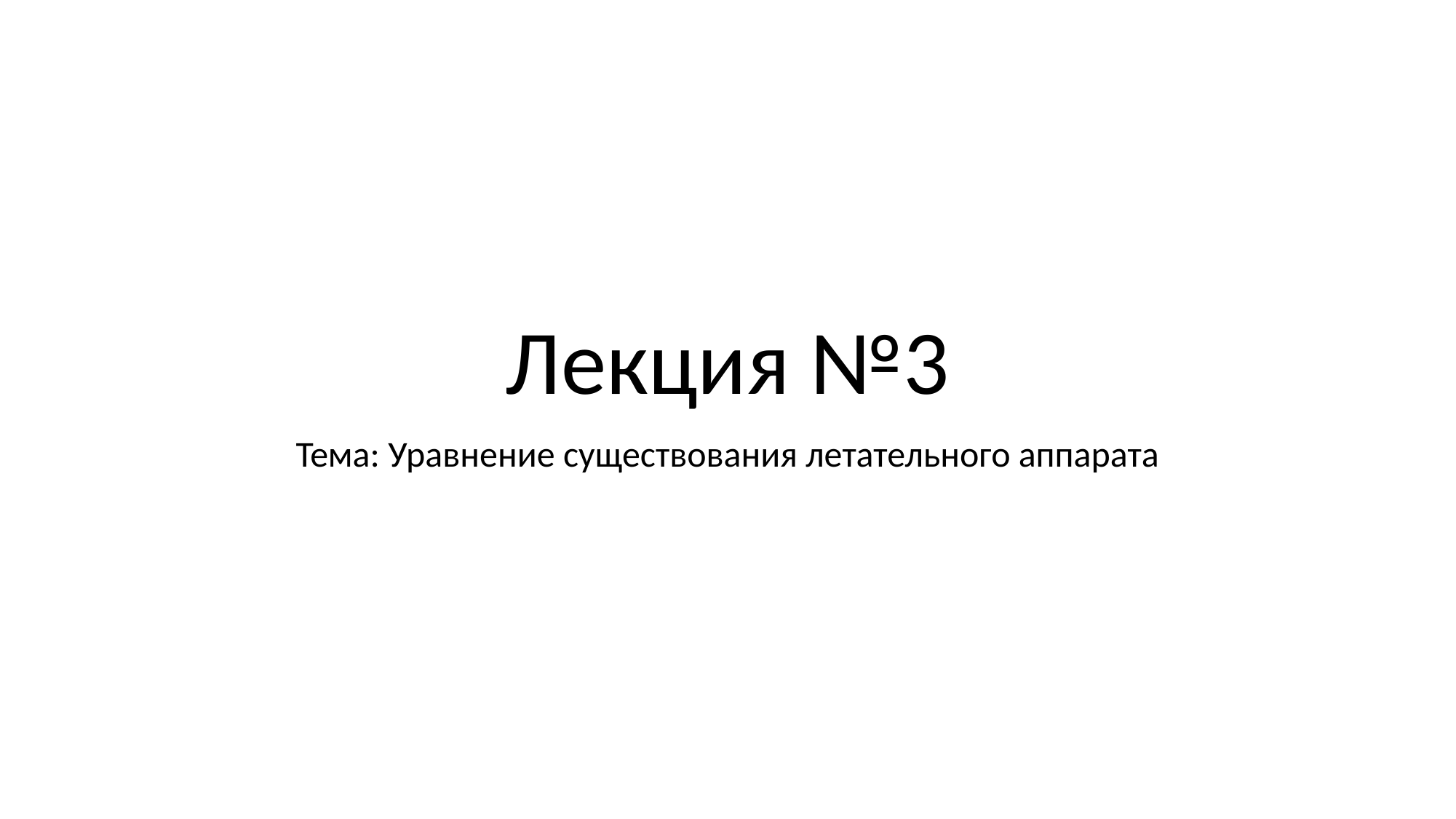

# Лекция №3
Тема: Уравнение существования летательного аппарата